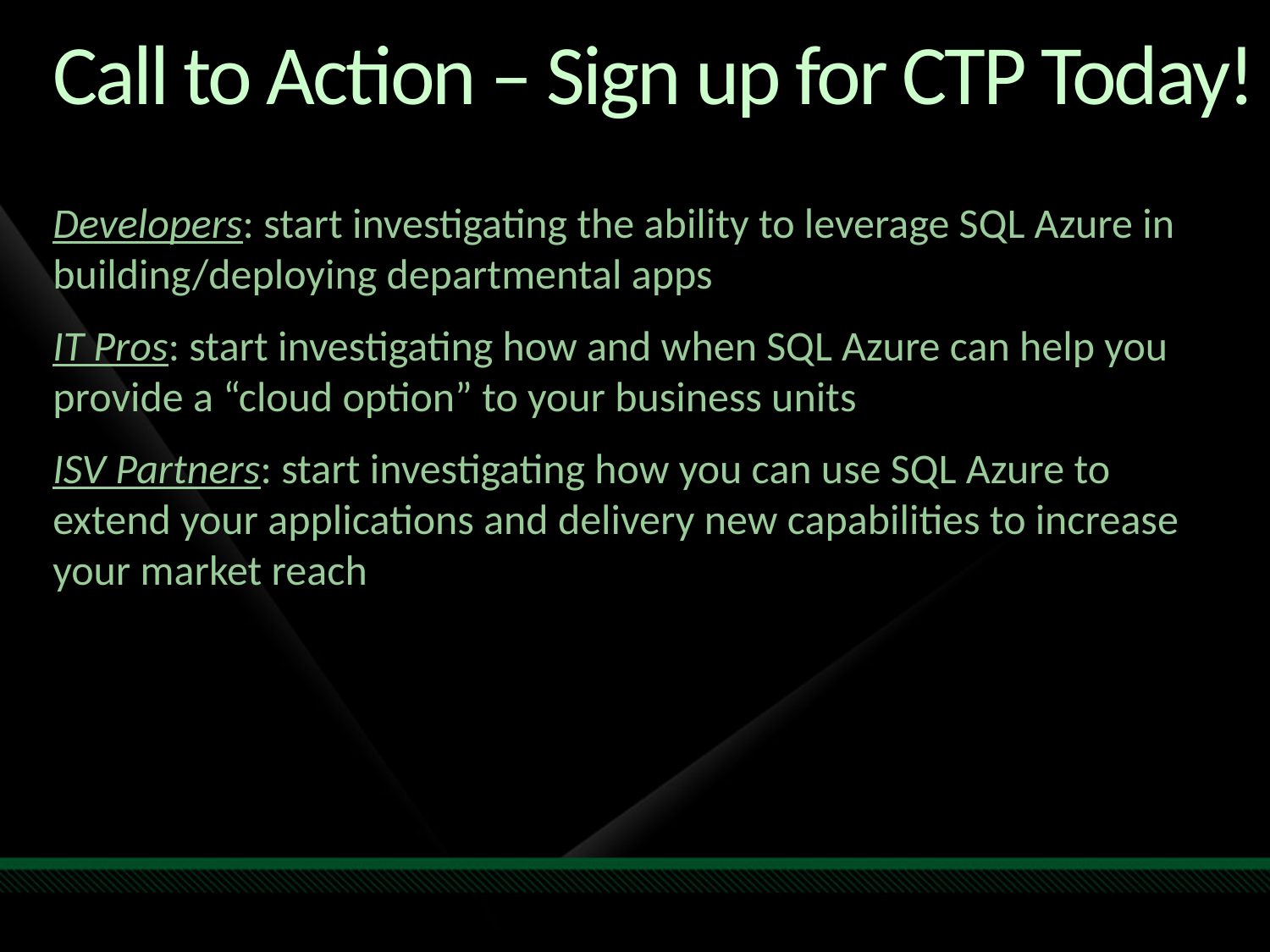

# Call to Action – Sign up for CTP Today!
Developers: start investigating the ability to leverage SQL Azure in building/deploying departmental apps
IT Pros: start investigating how and when SQL Azure can help you provide a “cloud option” to your business units
ISV Partners: start investigating how you can use SQL Azure to extend your applications and delivery new capabilities to increase your market reach